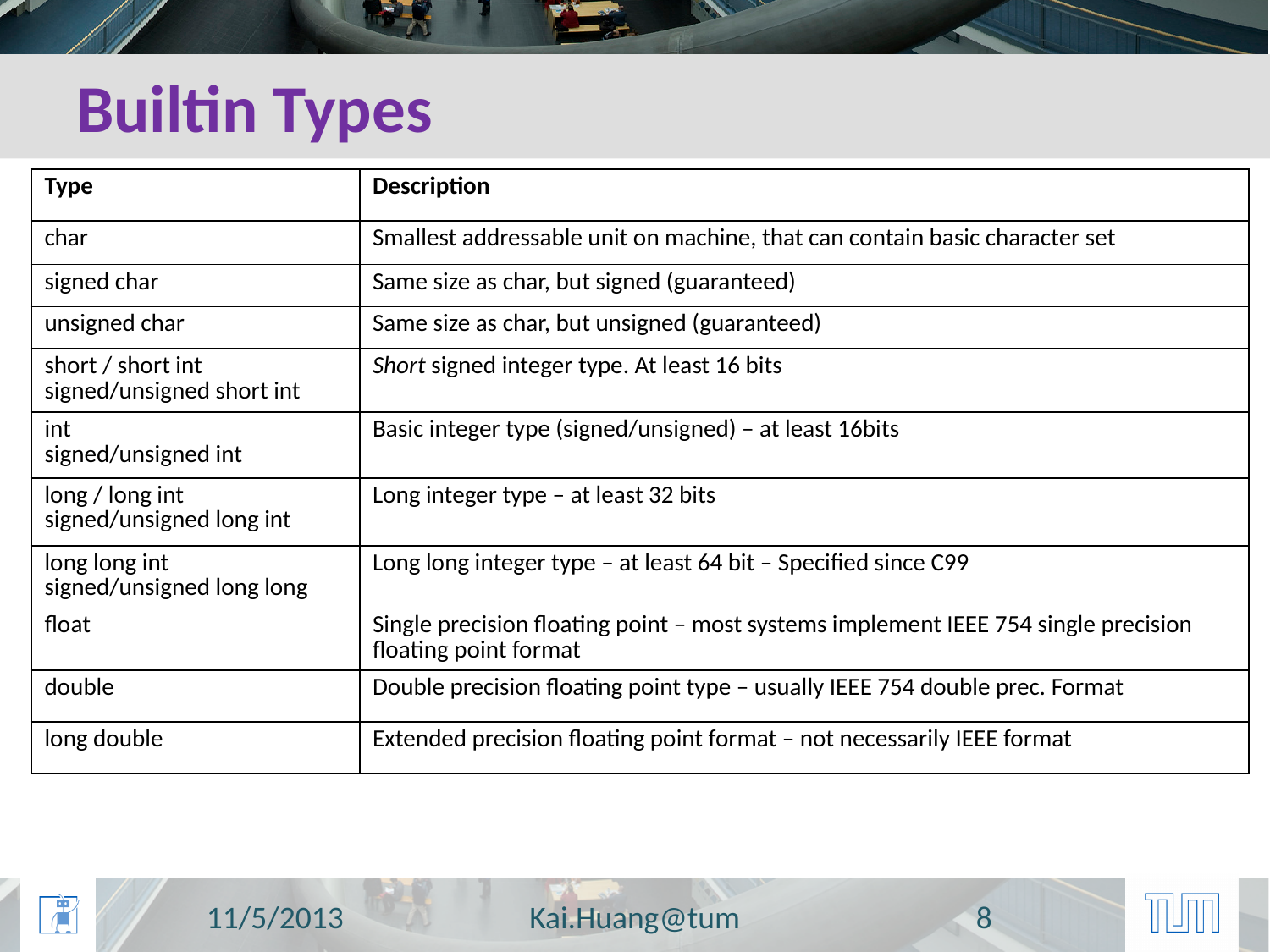

# Builtin Types
| Type | Description |
| --- | --- |
| char | Smallest addressable unit on machine, that can contain basic character set |
| signed char | Same size as char, but signed (guaranteed) |
| unsigned char | Same size as char, but unsigned (guaranteed) |
| short / short int signed/unsigned short int | Short signed integer type. At least 16 bits |
| int signed/unsigned int | Basic integer type (signed/unsigned) – at least 16bits |
| long / long int signed/unsigned long int | Long integer type – at least 32 bits |
| long long int signed/unsigned long long | Long long integer type – at least 64 bit – Specified since C99 |
| float | Single precision floating point – most systems implement IEEE 754 single precision floating point format |
| double | Double precision floating point type – usually IEEE 754 double prec. Format |
| long double | Extended precision floating point format – not necessarily IEEE format |
11/5/2013
Kai.Huang@tum
8